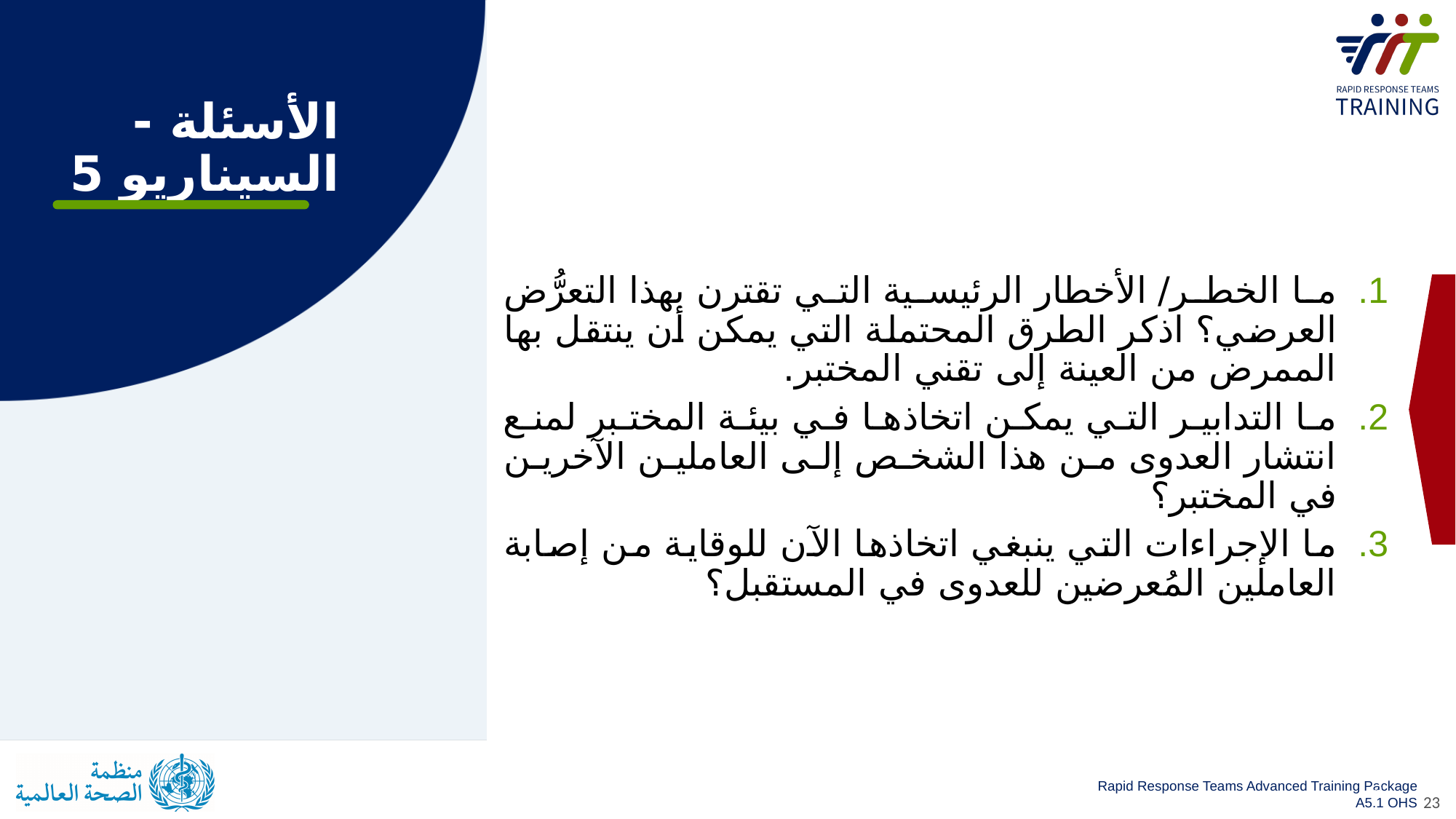

# الأسئلة - السيناريو 5

ما الخطر/ الأخطار الرئيسية التي تقترن بهذا التعرُّض العرضي؟ اذكر الطرق المحتملة التي يمكن أن ينتقل بها الممرض من العينة إلى تقني المختبر.
ما التدابير التي يمكن اتخاذها في بيئة المختبر لمنع انتشار العدوى من هذا الشخص إلى العاملين الآخرين في المختبر؟
ما الإجراءات التي ينبغي اتخاذها الآن للوقاية من إصابة العاملين المُعرضين للعدوى في المستقبل؟
23